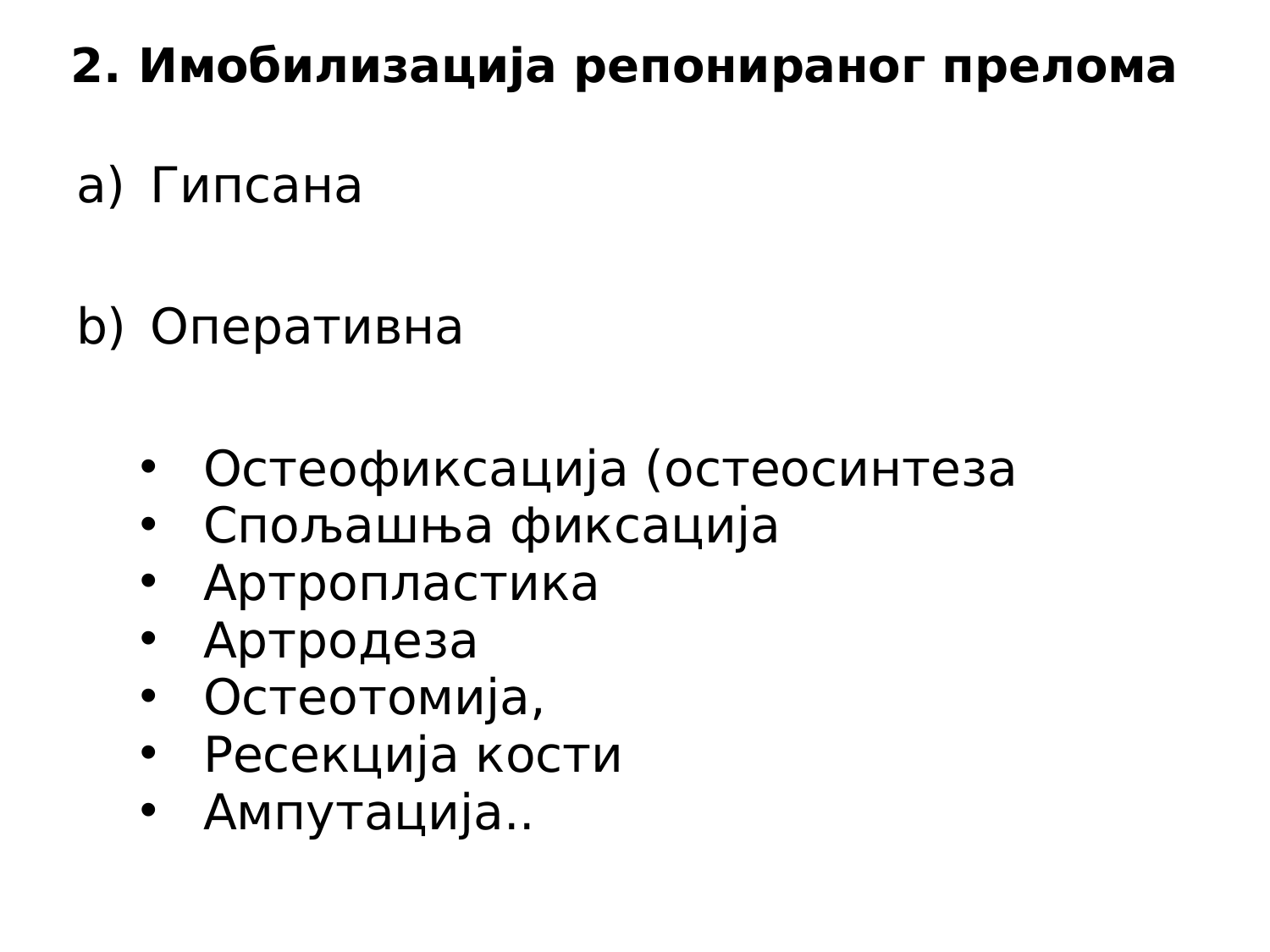

# 2. Имобилизација репонираног прелома
Гипсана

Оперативна

Остеофиксација (остеосинтеза
Спољашња фиксација
Артропластика
Артродеза
Остеотомија,
Ресекција кости
Ампутација..